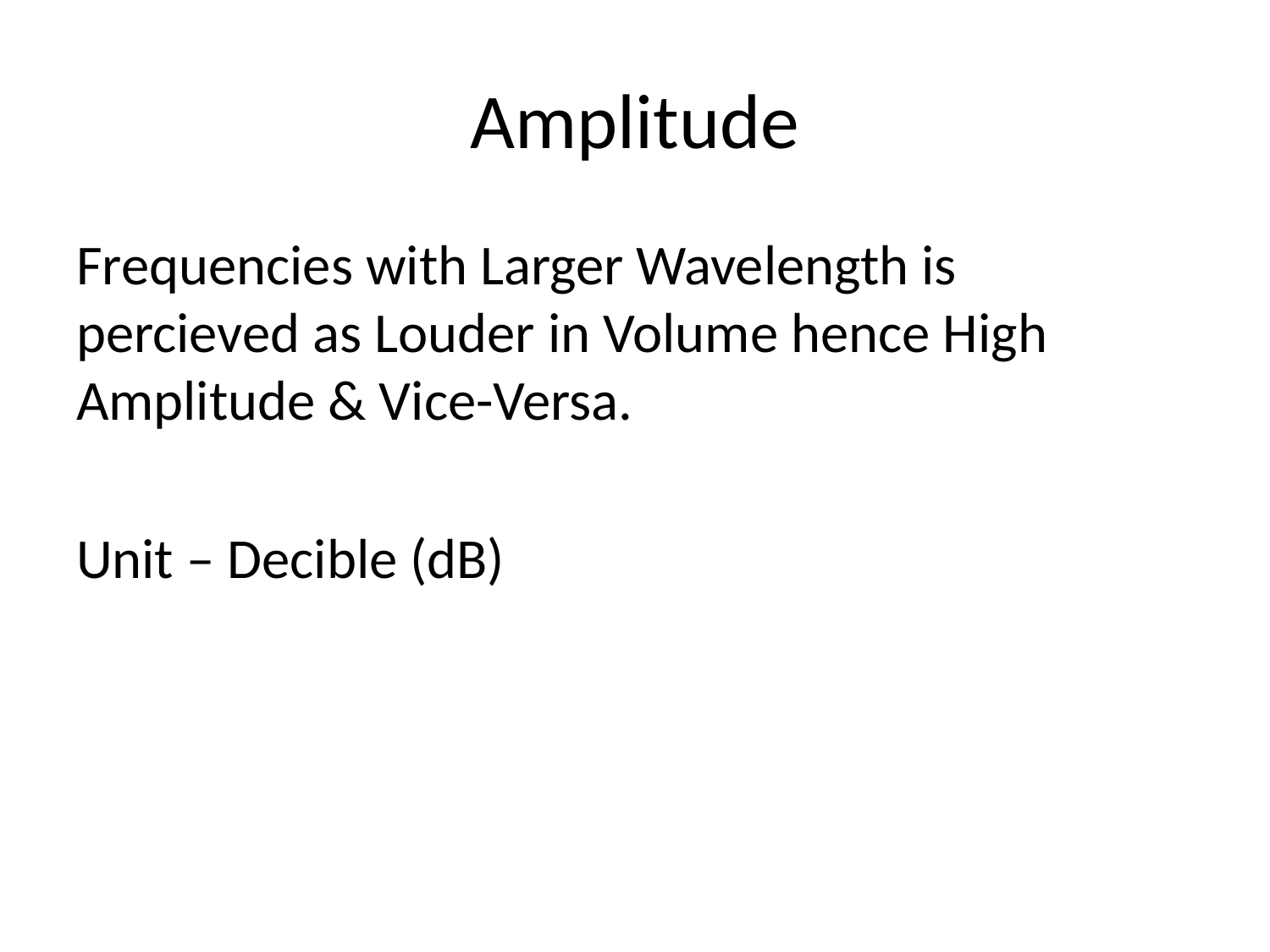

# Amplitude
Frequencies with Larger Wavelength is percieved as Louder in Volume hence High Amplitude & Vice-Versa.

Unit – Decible (dB)